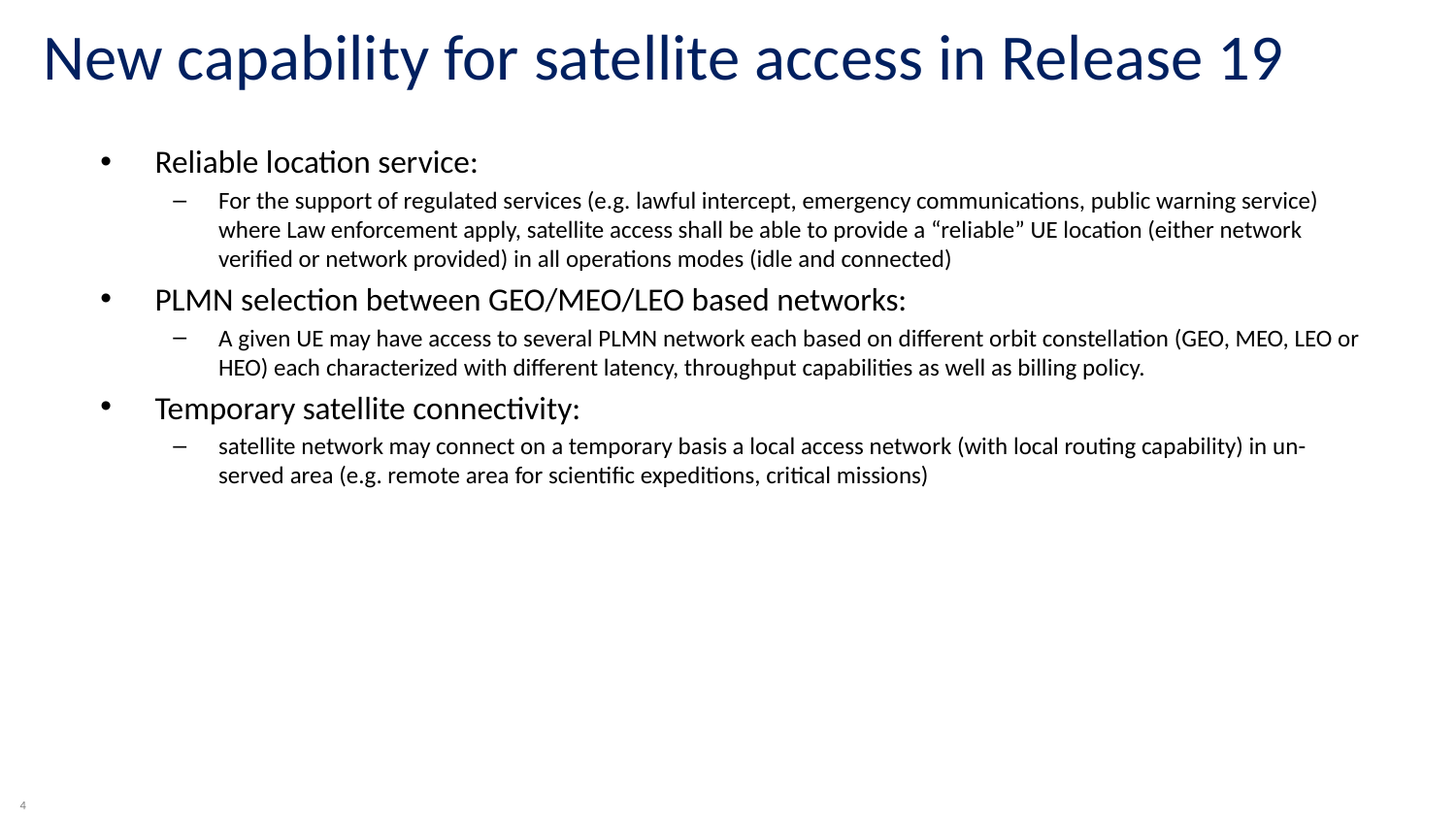

New capability for satellite access in Release 19
Reliable location service:
For the support of regulated services (e.g. lawful intercept, emergency communications, public warning service) where Law enforcement apply, satellite access shall be able to provide a “reliable” UE location (either network verified or network provided) in all operations modes (idle and connected)
PLMN selection between GEO/MEO/LEO based networks:
A given UE may have access to several PLMN network each based on different orbit constellation (GEO, MEO, LEO or HEO) each characterized with different latency, throughput capabilities as well as billing policy.
Temporary satellite connectivity:
satellite network may connect on a temporary basis a local access network (with local routing capability) in un-served area (e.g. remote area for scientific expeditions, critical missions)